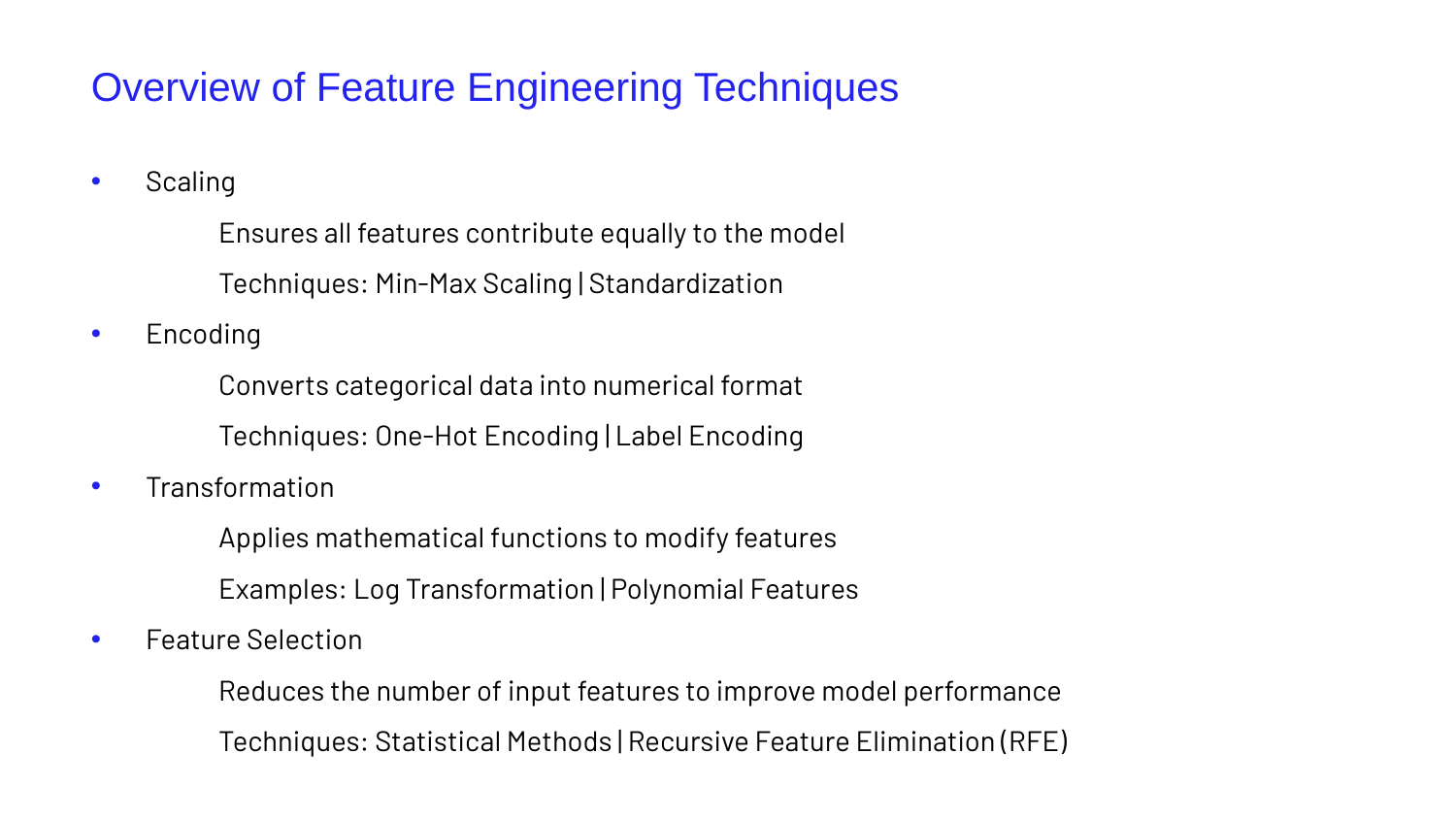

Overview of Feature Engineering Techniques
Scaling
Ensures all features contribute equally to the model
Techniques: Min-Max Scaling | Standardization
Encoding
Converts categorical data into numerical format
Techniques: One-Hot Encoding | Label Encoding
Transformation
Applies mathematical functions to modify features
Examples: Log Transformation | Polynomial Features
Feature Selection
Reduces the number of input features to improve model performance
Techniques: Statistical Methods | Recursive Feature Elimination (RFE)